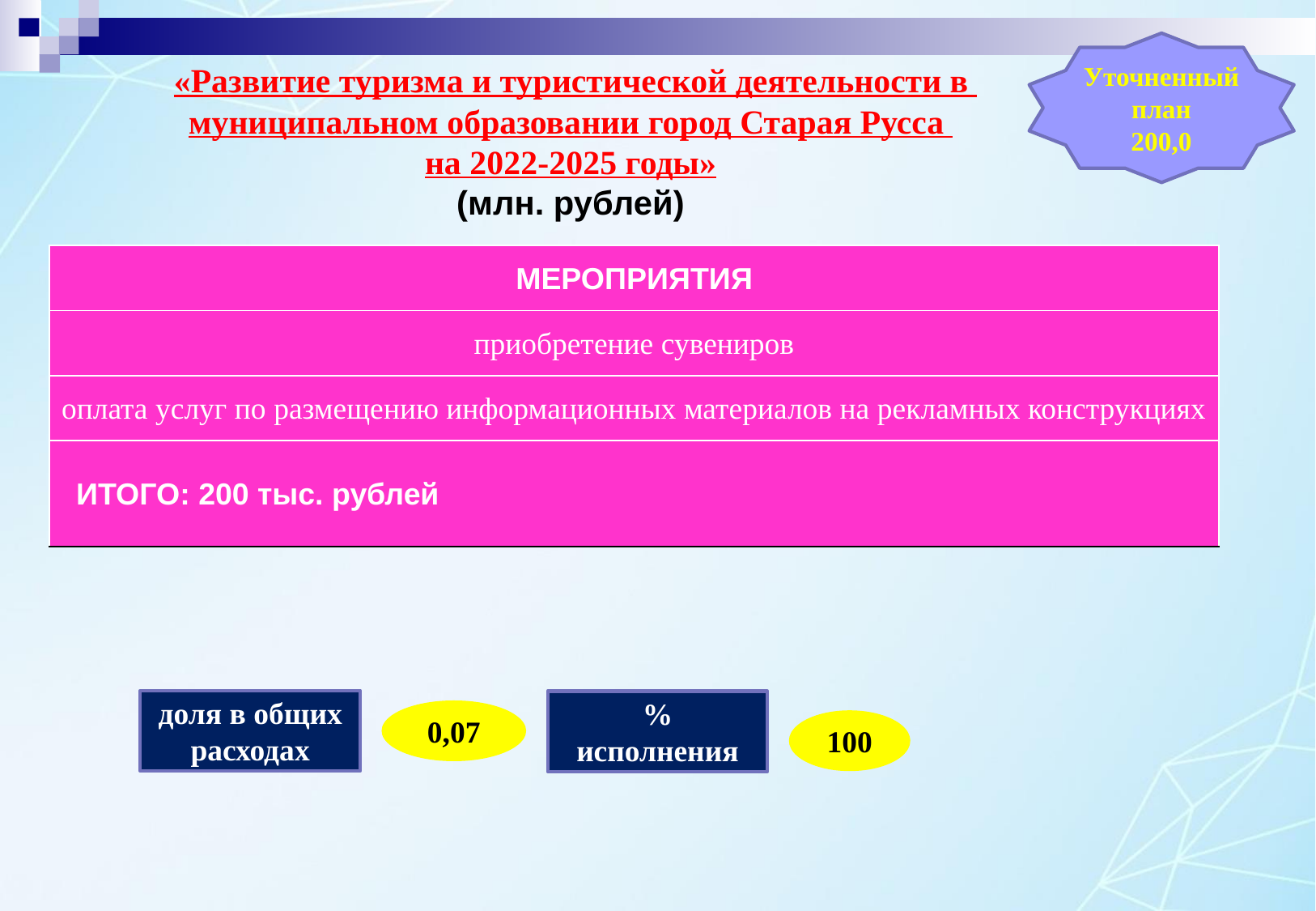

# «Развитие туризма и туристической деятельности в муниципальном образовании город Старая Русса на 2022-2025 годы» (млн. рублей)
Уточненный план
200,0
| МЕРОПРИЯТИЯ |
| --- |
| приобретение сувениров |
| оплата услуг по размещению информационных материалов на рекламных конструкциях |
| ИТОГО: 200 тыс. рублей |
доля в общих расходах
% исполнения
0,07
100